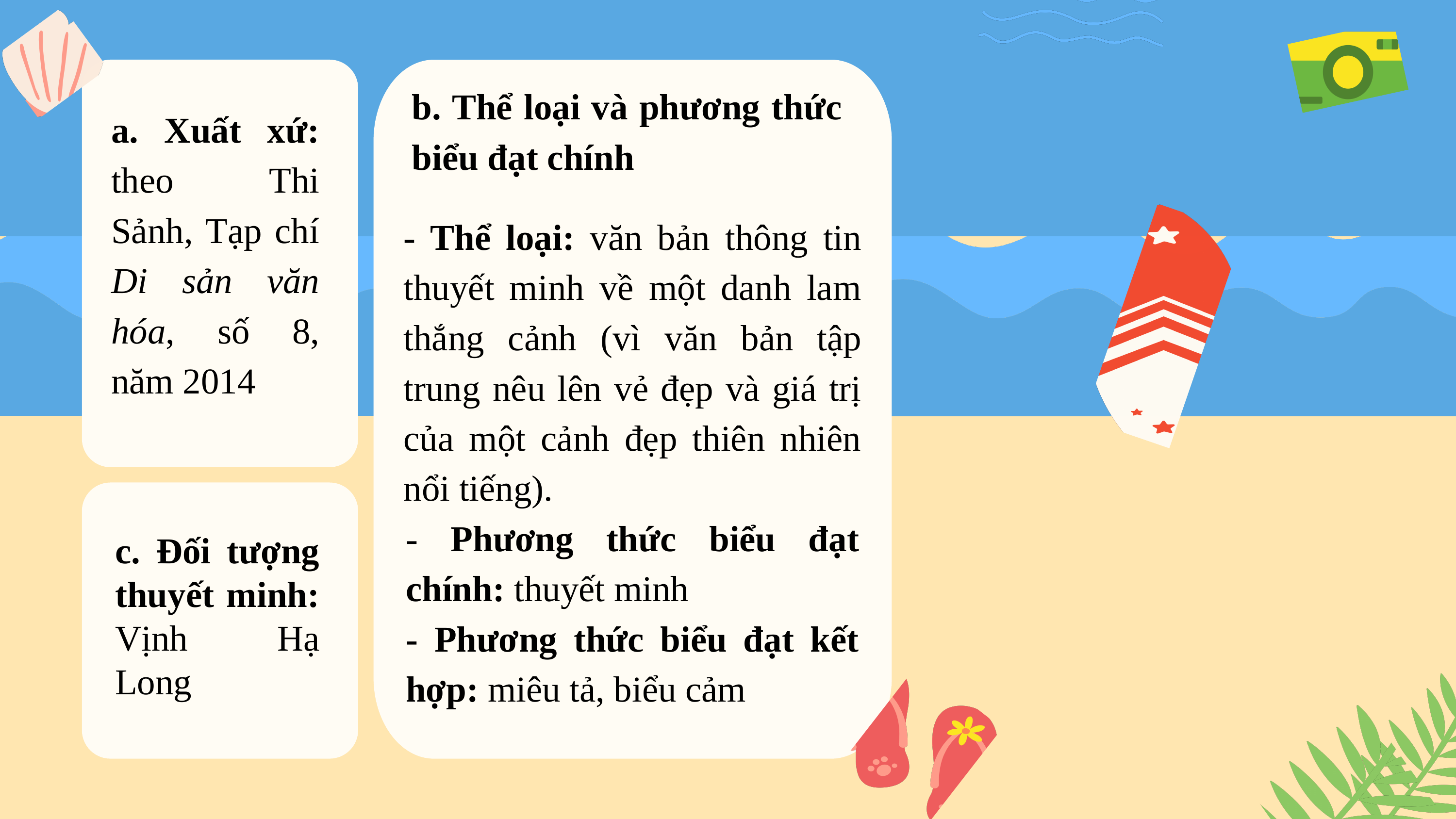

b. Thể loại và phương thức biểu đạt chính
a. Xuất xứ: theo Thi Sảnh, Tạp chí Di sản văn hóa, số 8, năm 2014

- Thể loại: văn bản thông tin thuyết minh về một danh lam thắng cảnh (vì văn bản tập trung nêu lên vẻ đẹp và giá trị của một cảnh đẹp thiên nhiên nổi tiếng).
- Phương thức biểu đạt chính: thuyết minh
- Phương thức biểu đạt kết hợp: miêu tả, biểu cảm

c. Đối tượng thuyết minh: Vịnh Hạ Long